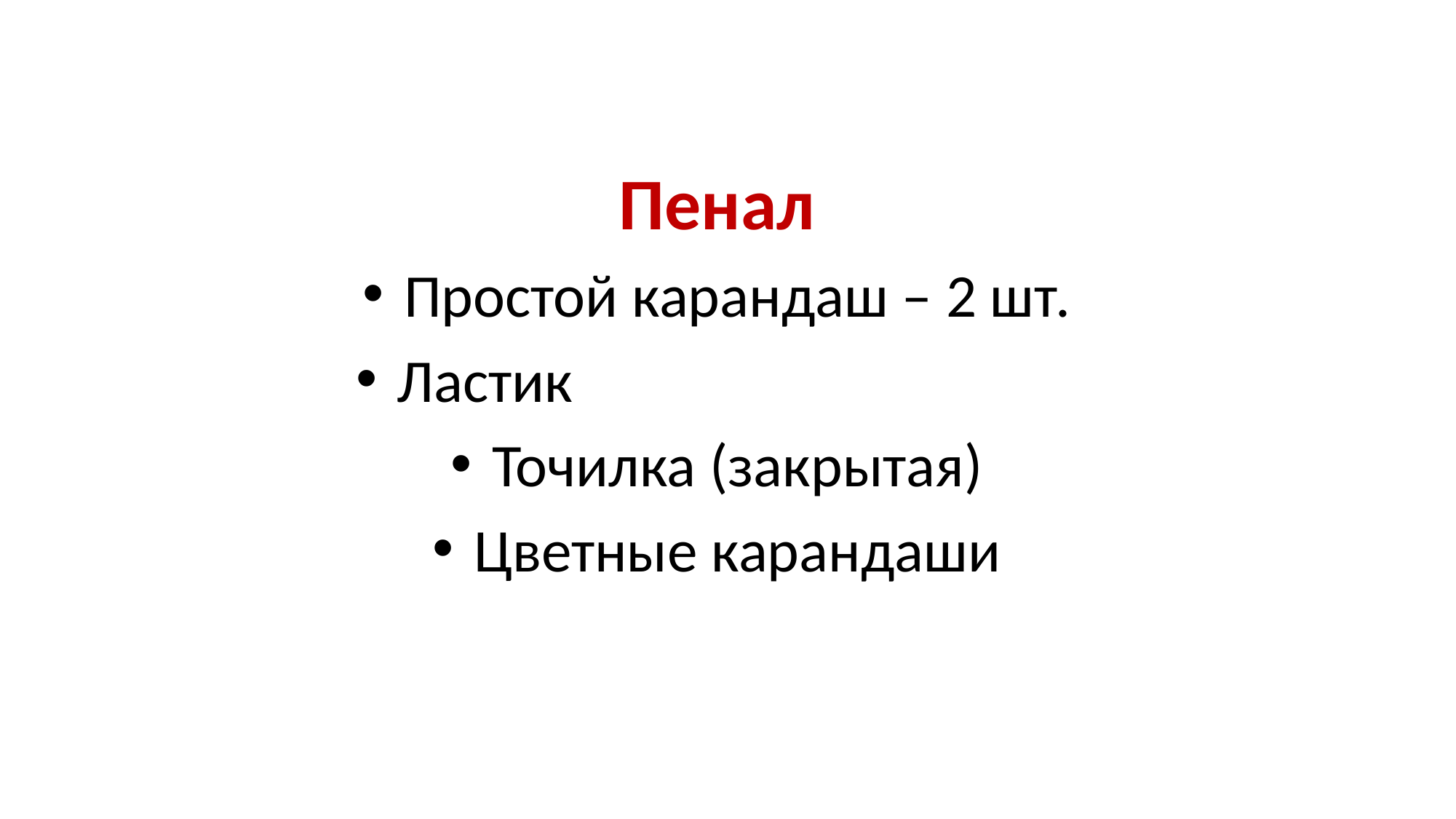

#
Пенал
Простой карандаш – 2 шт.
Ластик
Точилка (закрытая)
Цветные карандаши